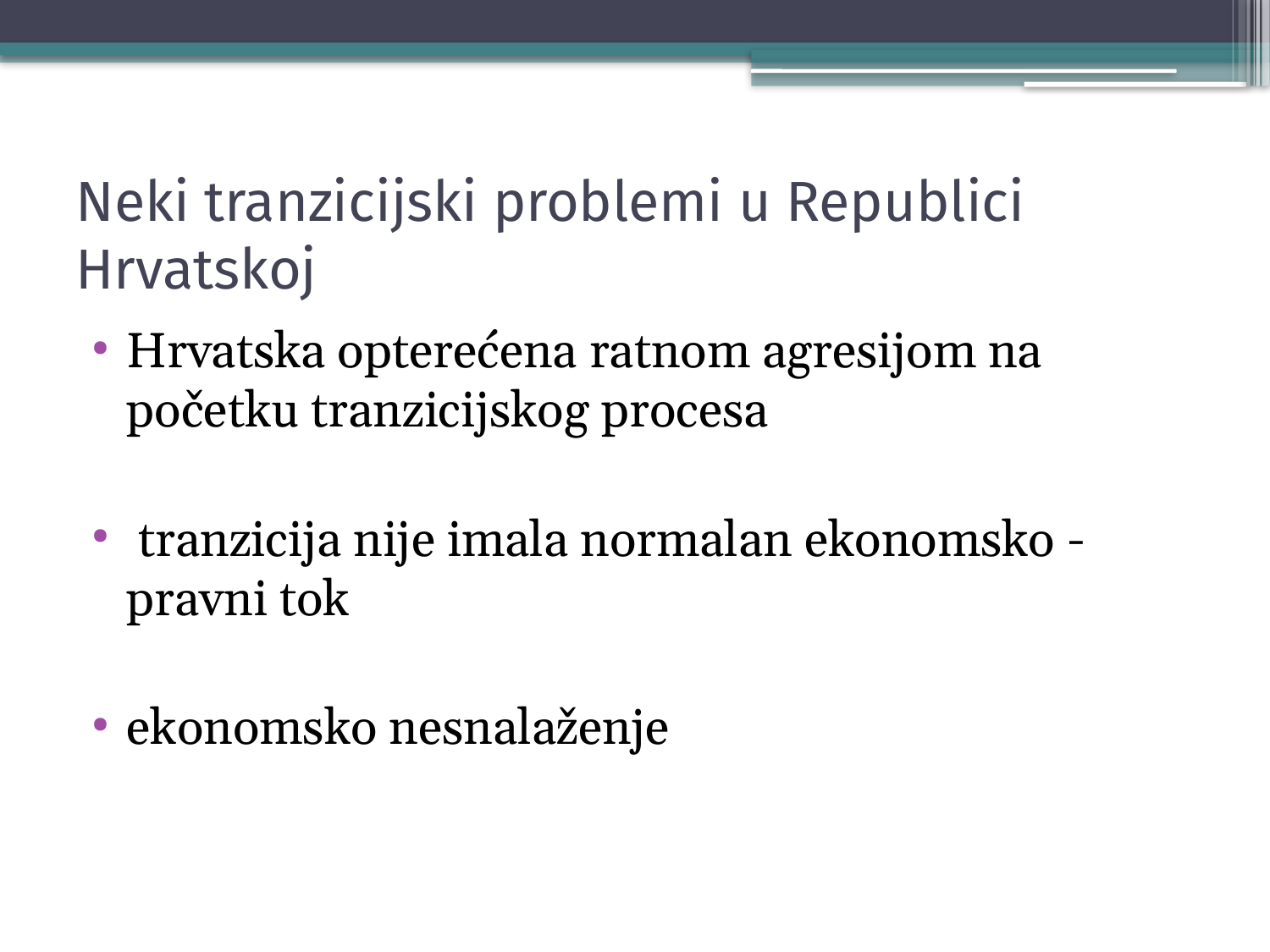

# Neki tranzicijski problemi u Republici Hrvatskoj
Hrvatska opterećena ratnom agresijom na početku tranzicijskog procesa

 tranzicija nije imala normalan ekonomsko - pravni tok

ekonomsko nesnalaženje